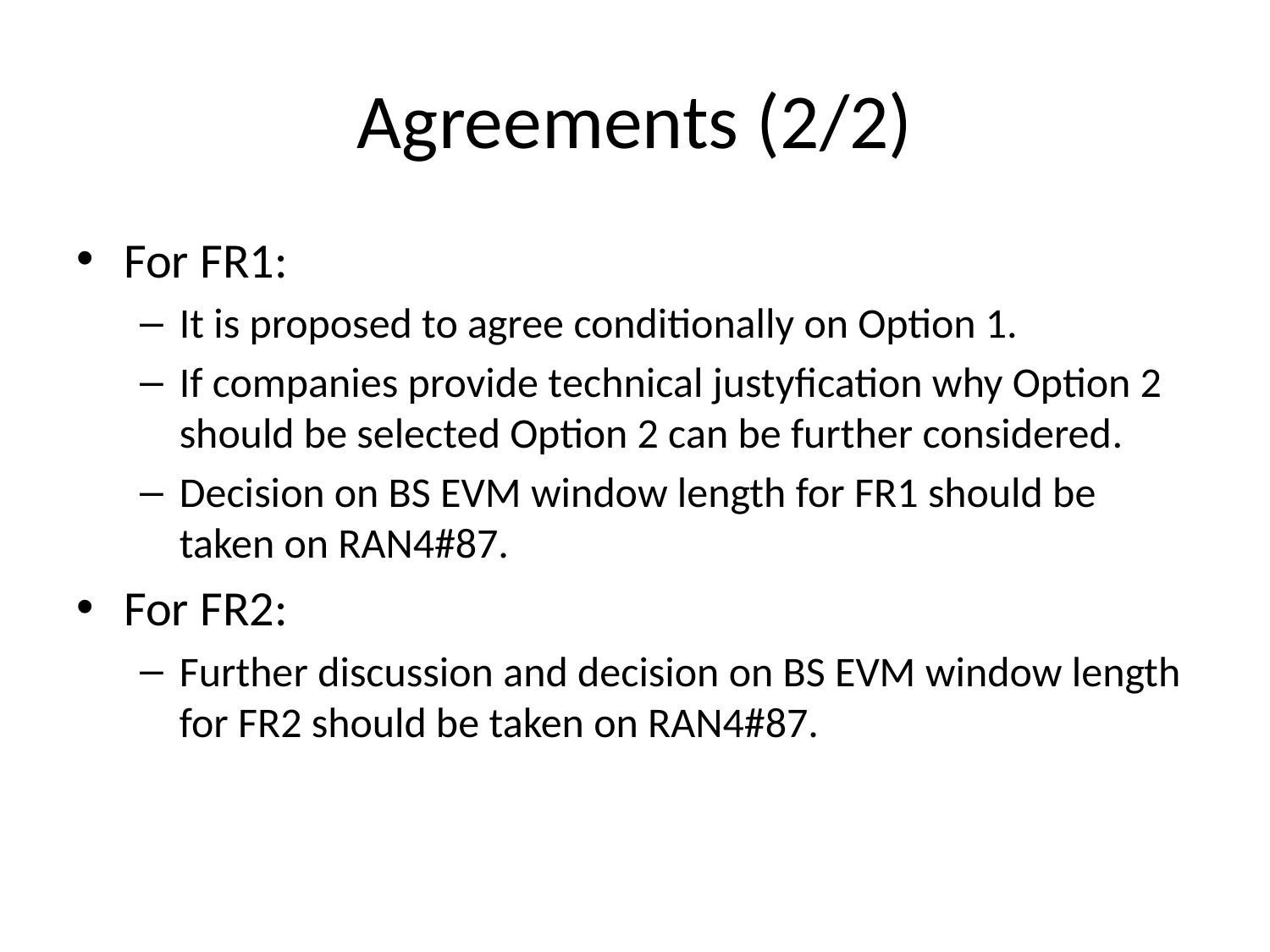

# Agreements (2/2)
For FR1:
It is proposed to agree conditionally on Option 1.
If companies provide technical justyfication why Option 2 should be selected Option 2 can be further considered.
Decision on BS EVM window length for FR1 should be taken on RAN4#87.
For FR2:
Further discussion and decision on BS EVM window length for FR2 should be taken on RAN4#87.